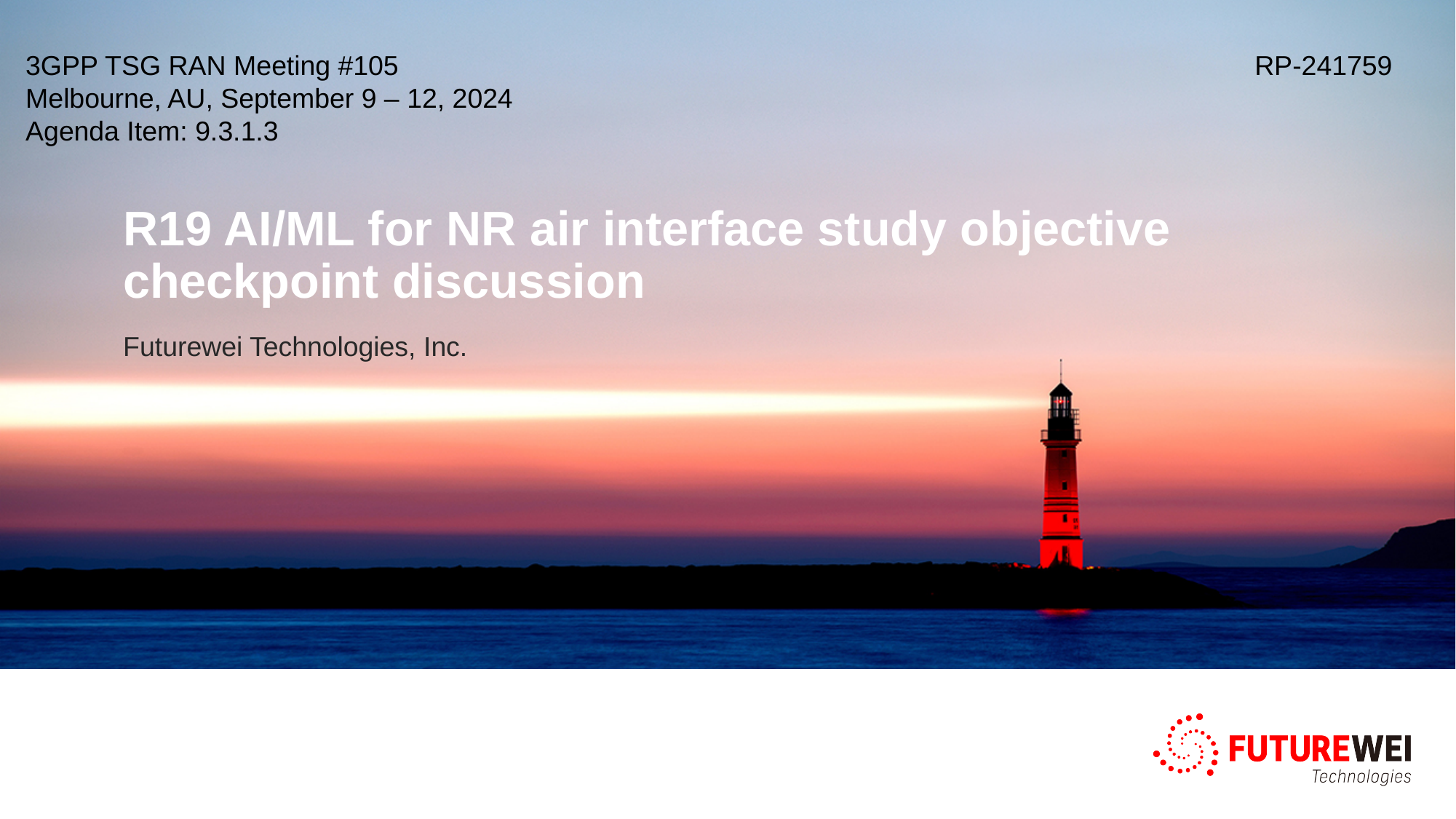

3GPP TSG RAN Meeting #105
Melbourne, AU, September 9 – 12, 2024
Agenda Item: 9.3.1.3
RP-241759
# R19 AI/ML for NR air interface study objective checkpoint discussion

Futurewei Technologies, Inc.